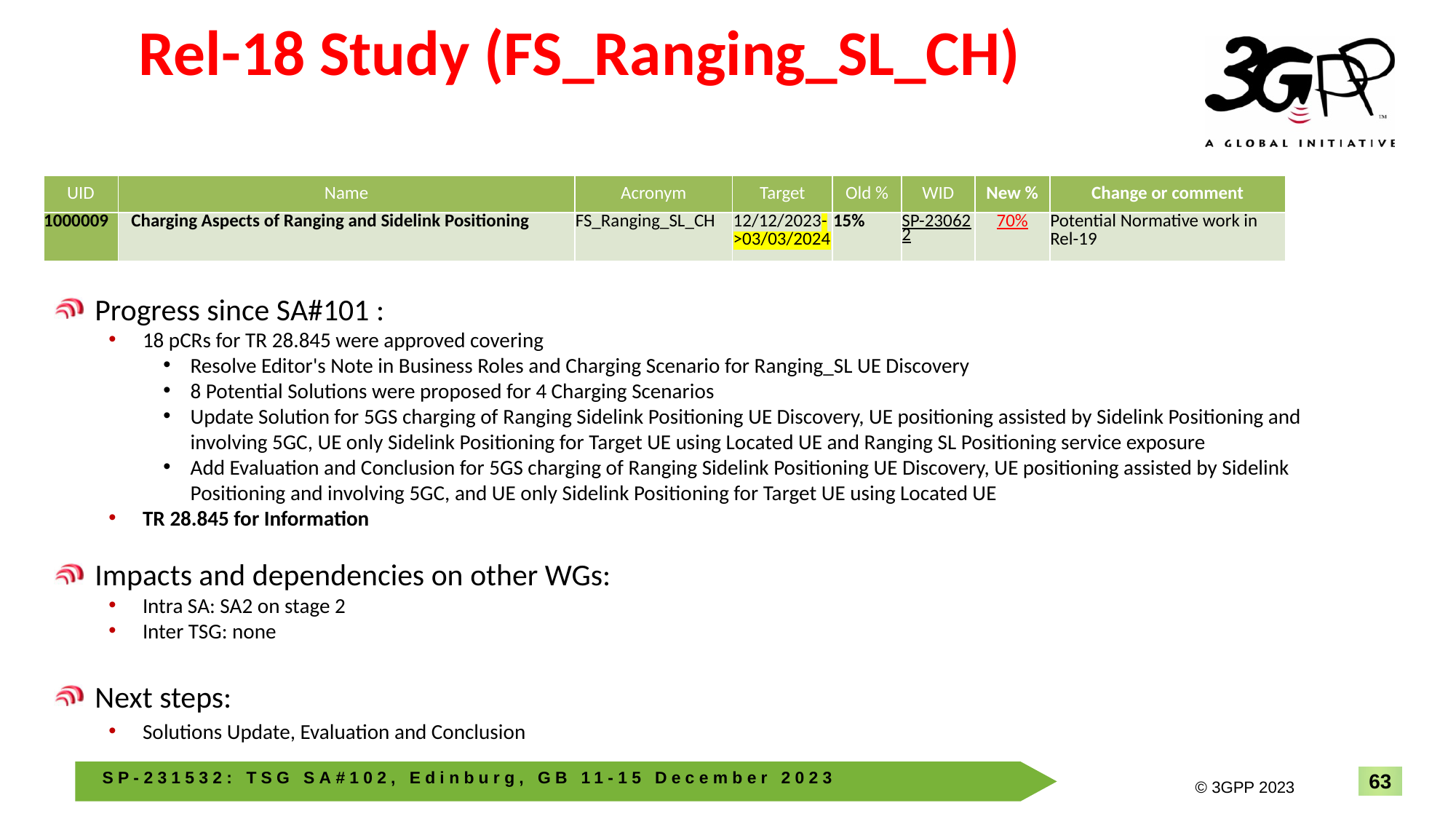

# Rel-18 Study (FS_Ranging_SL_CH)
| UID | Name | Acronym | Target | Old % | WID | New % | Change or comment |
| --- | --- | --- | --- | --- | --- | --- | --- |
| 1000009 | Charging Aspects of Ranging and Sidelink Positioning | FS\_Ranging\_SL\_CH | 12/12/2023->03/03/2024 | 15% | SP-230622 | 70% | Potential Normative work in Rel-19 |
Progress since SA#101 :
18 pCRs for TR 28.845 were approved covering
Resolve Editor's Note in Business Roles and Charging Scenario for Ranging_SL UE Discovery
8 Potential Solutions were proposed for 4 Charging Scenarios
Update Solution for 5GS charging of Ranging Sidelink Positioning UE Discovery, UE positioning assisted by Sidelink Positioning and involving 5GC, UE only Sidelink Positioning for Target UE using Located UE and Ranging SL Positioning service exposure
Add Evaluation and Conclusion for 5GS charging of Ranging Sidelink Positioning UE Discovery, UE positioning assisted by Sidelink Positioning and involving 5GC, and UE only Sidelink Positioning for Target UE using Located UE
TR 28.845 for Information

Impacts and dependencies on other WGs:
Intra SA: SA2 on stage 2
Inter TSG: none

Next steps:
Solutions Update, Evaluation and Conclusion